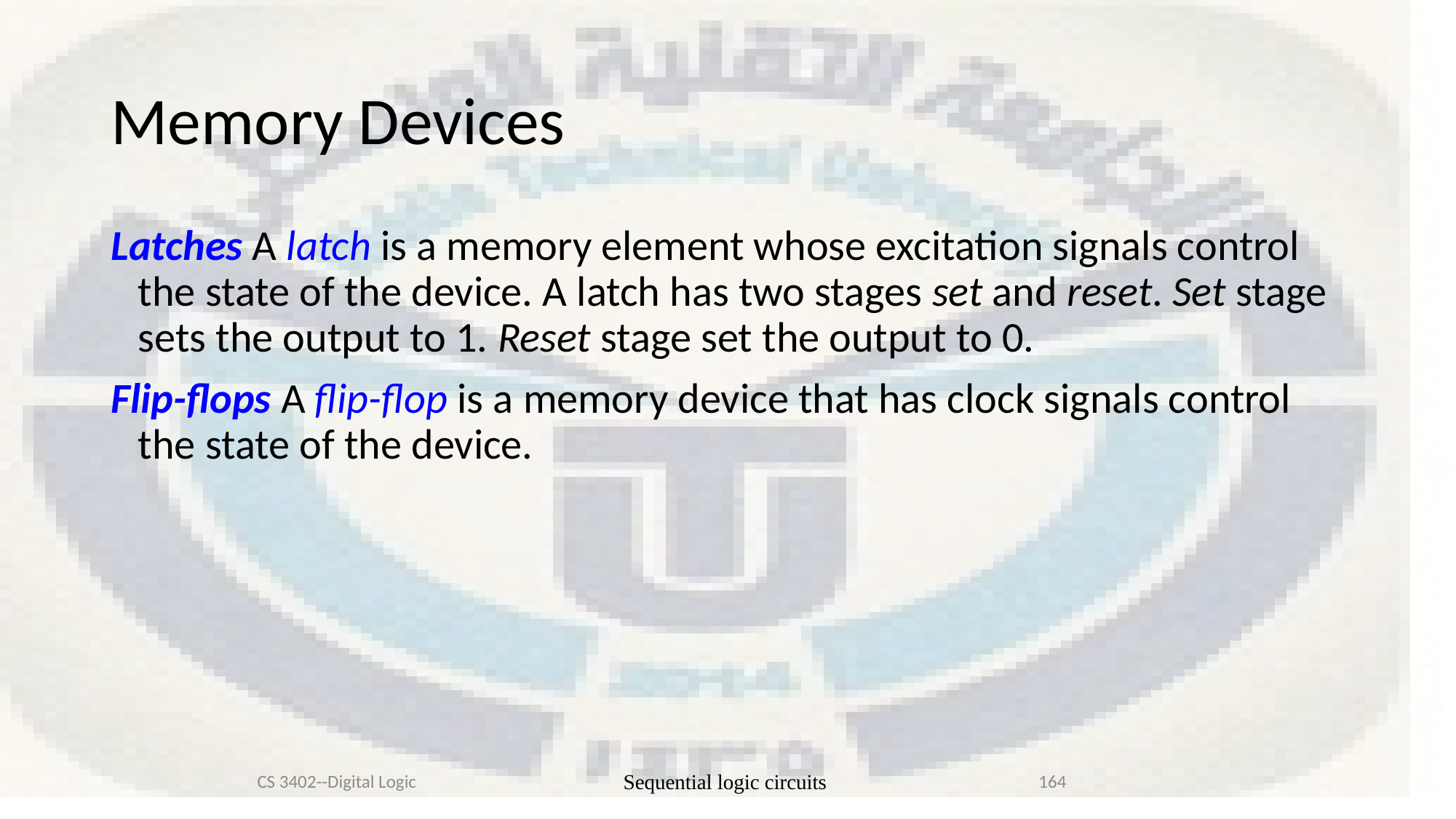

# Memory Devices
Latches A latch is a memory element whose excitation signals control the state of the device. A latch has two stages set and reset. Set stage sets the output to 1. Reset stage set the output to 0.
Flip-flops A flip-flop is a memory device that has clock signals control the state of the device.
CS 3402--Digital Logic
Sequential logic circuits
164